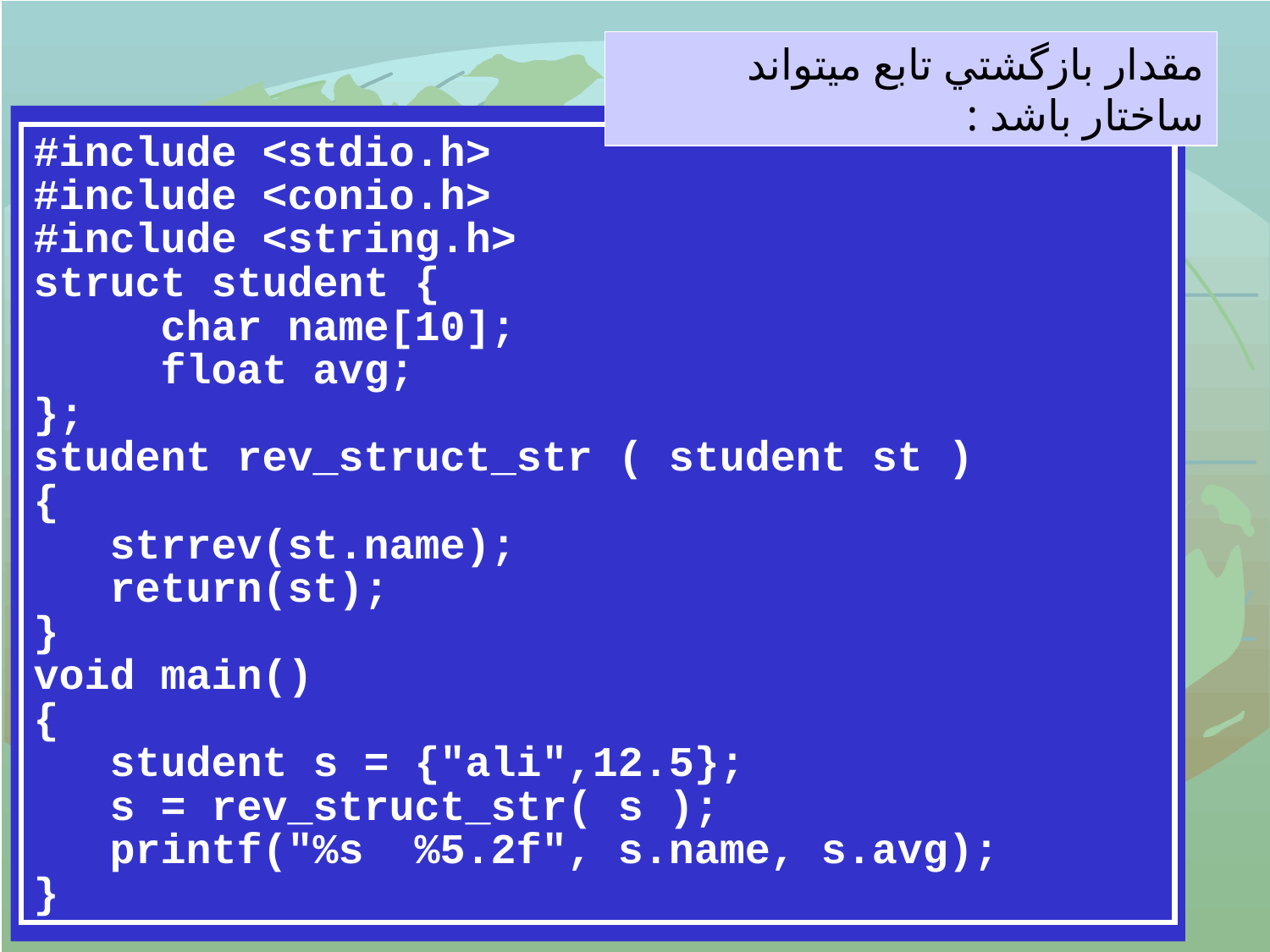

مقدار بازگشتي تابع ميتواند ساختار باشد :

#include <stdio.h>
#include <conio.h>
#include <string.h>
struct student {
     char name[10];
     float avg;
};
student rev_struct_str ( student st )
{
   strrev(st.name);
   return(st);
}
void main()
{
   student s = {"ali",12.5};
   s = rev_struct_str( s );
   printf("%s  %5.2f", s.name, s.avg);
}